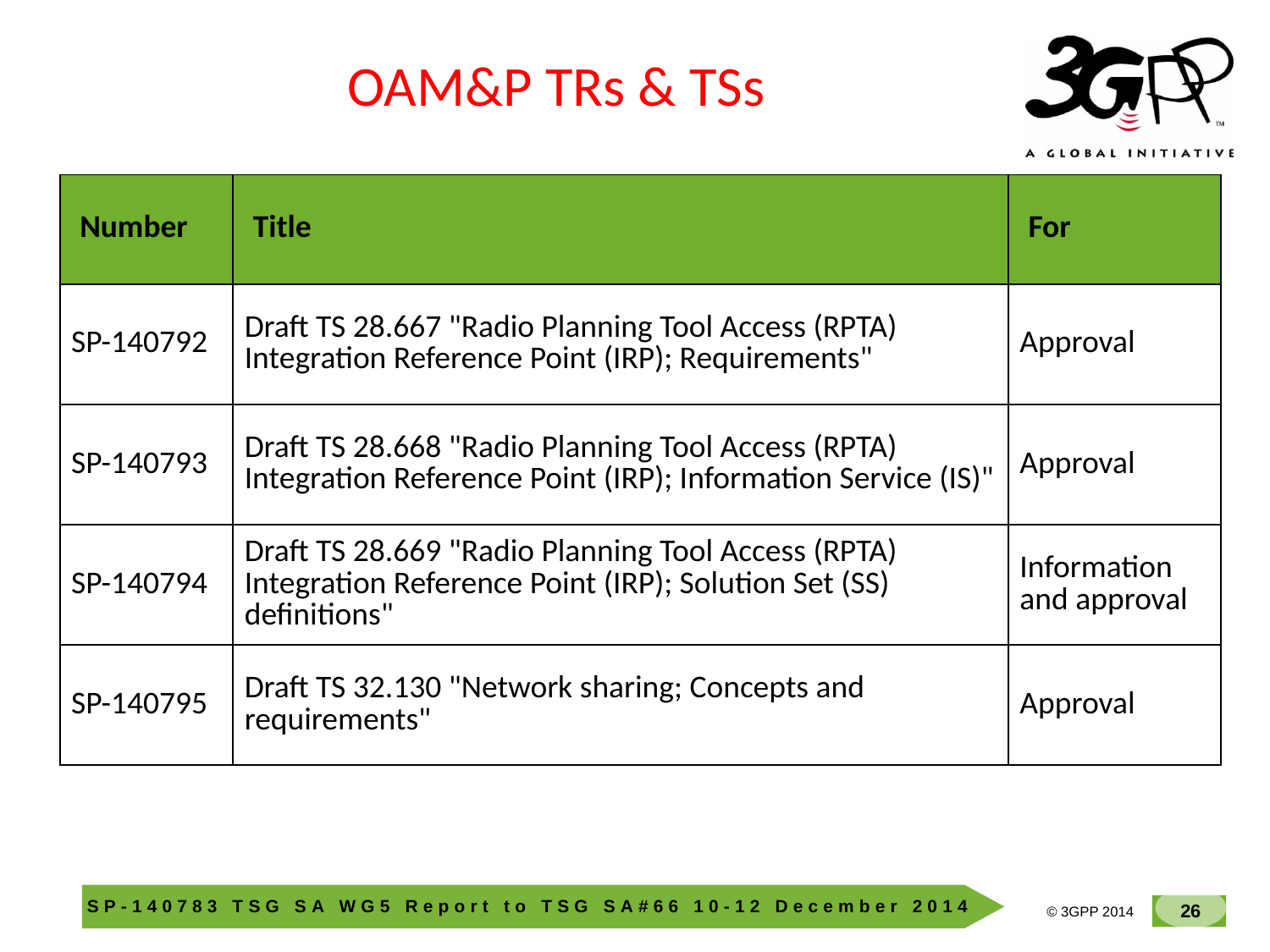

OAM&P TRs & TSs
| Number | Title | For |
| --- | --- | --- |
| SP-140792 | Draft TS 28.667 "Radio Planning Tool Access (RPTA) Integration Reference Point (IRP); Requirements" | Approval |
| SP-140793 | Draft TS 28.668 "Radio Planning Tool Access (RPTA) Integration Reference Point (IRP); Information Service (IS)" | Approval |
| SP-140794 | Draft TS 28.669 "Radio Planning Tool Access (RPTA) Integration Reference Point (IRP); Solution Set (SS) definitions" | Information and approval |
| SP-140795 | Draft TS 32.130 "Network sharing; Concepts and requirements" | Approval |